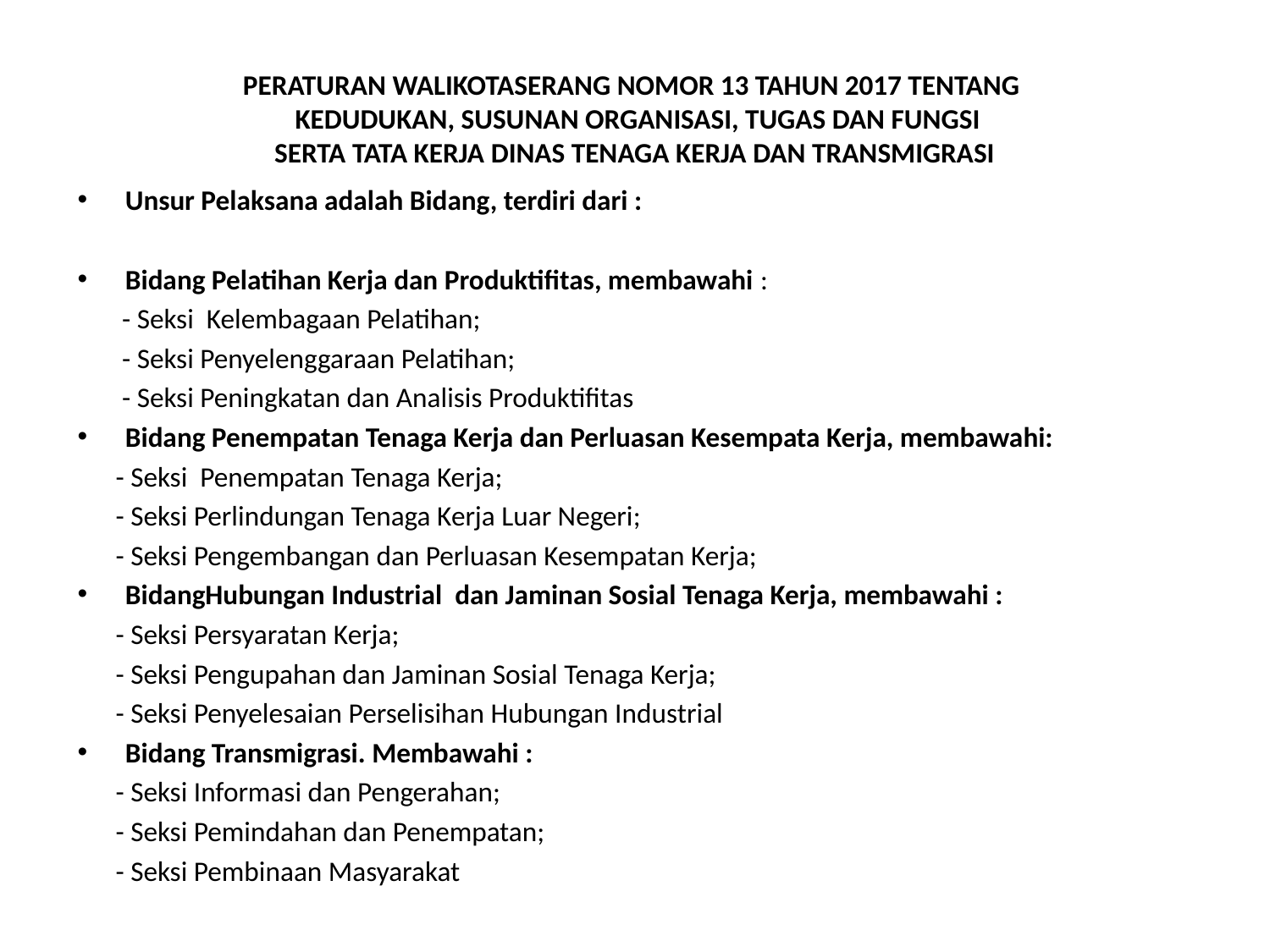

# PERATURAN WALIKOTASERANG NOMOR 13 TAHUN 2017 TENTANG  KEDUDUKAN, SUSUNAN ORGANISASI, TUGAS DAN FUNGSI SERTA TATA KERJA DINAS TENAGA KERJA DAN TRANSMIGRASI
Unsur Pelaksana adalah Bidang, terdiri dari :

Bidang Pelatihan Kerja dan Produktifitas, membawahi :
       - Seksi  Kelembagaan Pelatihan;
       - Seksi Penyelenggaraan Pelatihan;
       - Seksi Peningkatan dan Analisis Produktifitas
Bidang Penempatan Tenaga Kerja dan Perluasan Kesempata Kerja, membawahi:
      - Seksi  Penempatan Tenaga Kerja;
      - Seksi Perlindungan Tenaga Kerja Luar Negeri;
      - Seksi Pengembangan dan Perluasan Kesempatan Kerja;
BidangHubungan Industrial  dan Jaminan Sosial Tenaga Kerja, membawahi :
      - Seksi Persyaratan Kerja;
      - Seksi Pengupahan dan Jaminan Sosial Tenaga Kerja;
      - Seksi Penyelesaian Perselisihan Hubungan Industrial
Bidang Transmigrasi. Membawahi :
      - Seksi Informasi dan Pengerahan;
      - Seksi Pemindahan dan Penempatan;
      - Seksi Pembinaan Masyarakat